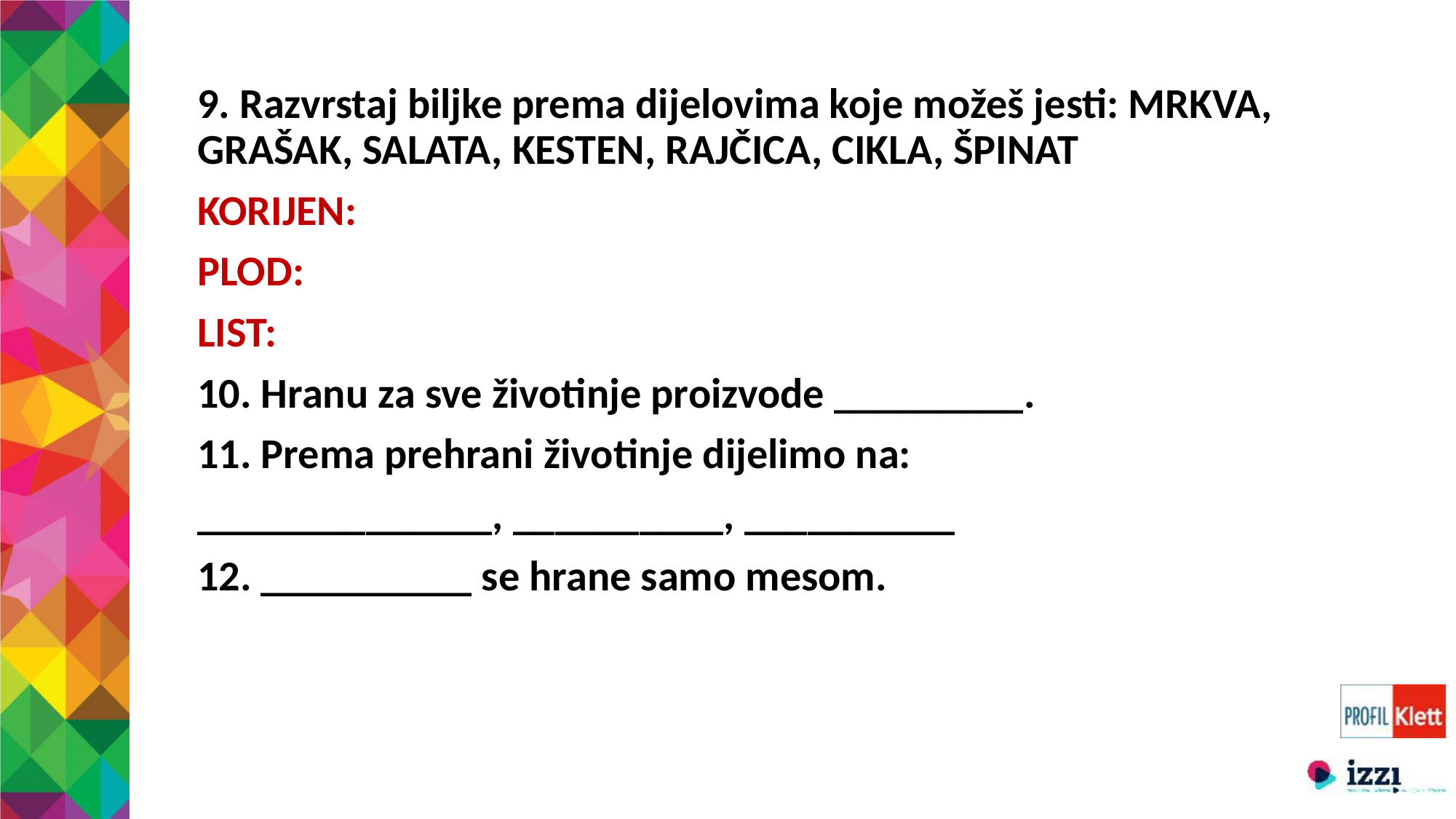

9. Razvrstaj biljke prema dijelovima koje možeš jesti: MRKVA, GRAŠAK, SALATA, KESTEN, RAJČICA, CIKLA, ŠPINAT
KORIJEN:
PLOD:
LIST:
10. Hranu za sve životinje proizvode _________.
11. Prema prehrani životinje dijelimo na:
______________, __________, __________
12. __________ se hrane samo mesom.